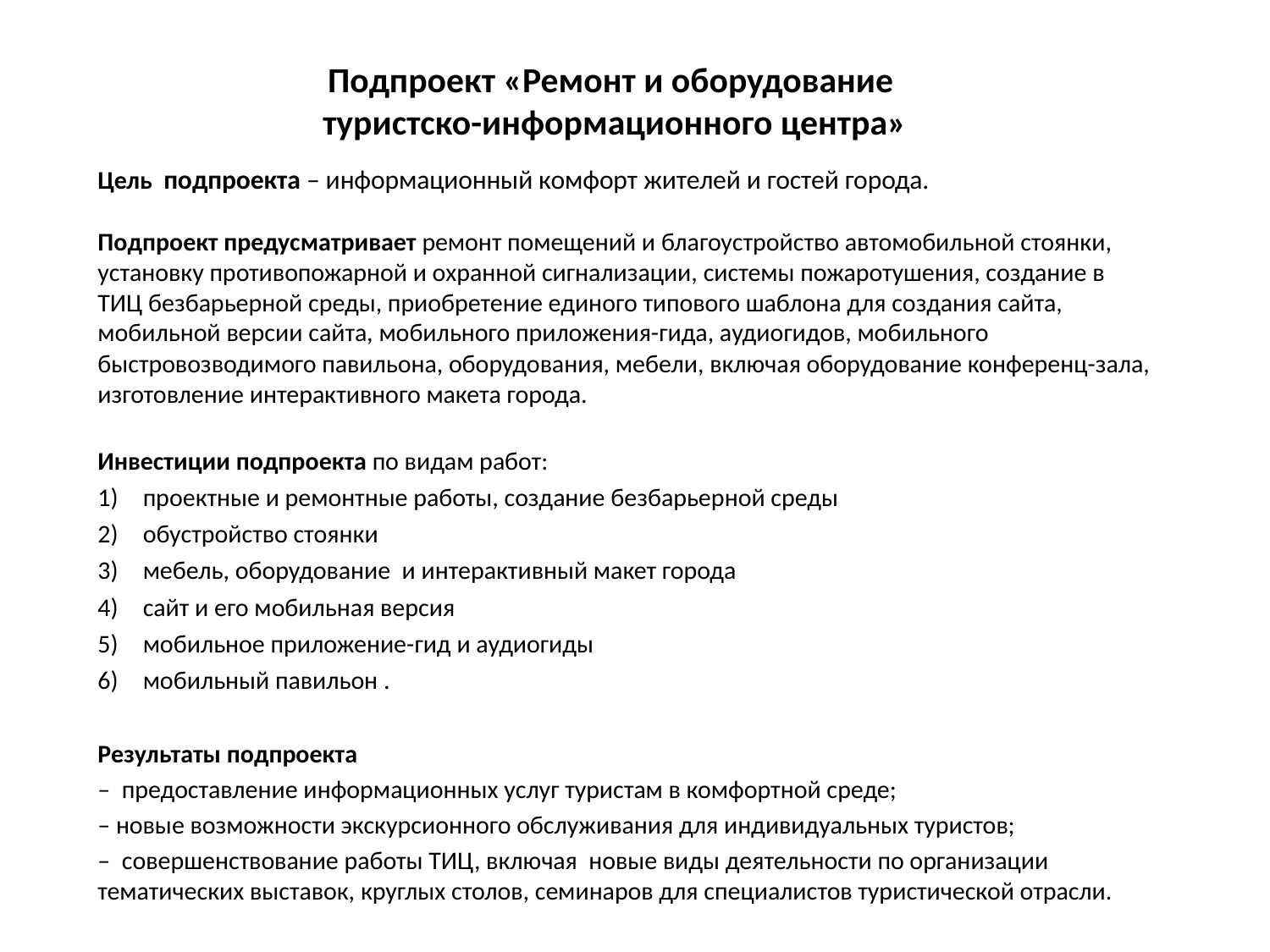

# Подпроект «Ремонт и оборудование туристско-информационного центра»
Цель  подпроекта – информационный комфорт жителей и гостей города.

Подпроект предусматривает ремонт помещений и благоустройство автомобильной стоянки, установку противопожарной и охранной сигнализации, системы пожаротушения, создание в ТИЦ безбарьерной среды, приобретение единого типового шаблона для создания сайта, мобильной версии сайта, мобильного приложения-гида, аудиогидов, мобильного быстровозводимого павильона, оборудования, мебели, включая оборудование конференц-зала, изготовление интерактивного макета города.

Инвестиции подпроекта по видам работ:
проектные и ремонтные работы, создание безбарьерной среды
обустройство стоянки
мебель, оборудование  и интерактивный макет города
сайт и его мобильная версия
мобильное приложение-гид и аудиогиды
мобильный павильон .

Результаты подпроекта
–  предоставление информационных услуг туристам в комфортной среде;
– новые возможности экскурсионного обслуживания для индивидуальных туристов;
–  совершенствование работы ТИЦ, включая  новые виды деятельности по организации тематических выставок, круглых столов, семинаров для специалистов туристической отрасли.